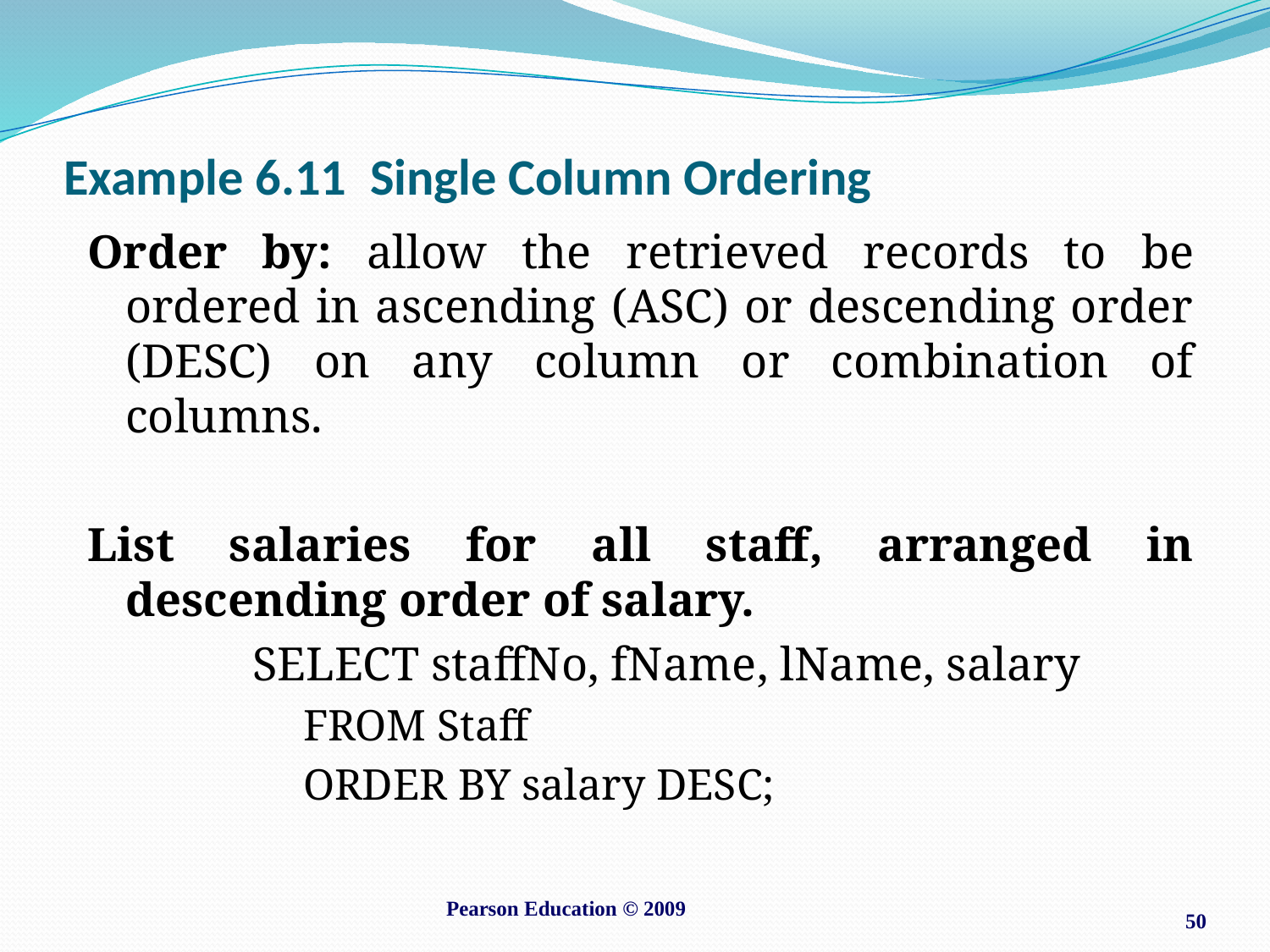

# Example 6.11  Single Column Ordering
Order by: allow the retrieved records to be ordered in ascending (ASC) or descending order (DESC) on any column or combination of columns.

List salaries for all staff, arranged in descending order of salary.
		SELECT staffNo, fName, lName, salary
		FROM Staff
		ORDER BY salary DESC;
50
Pearson Education © 2009